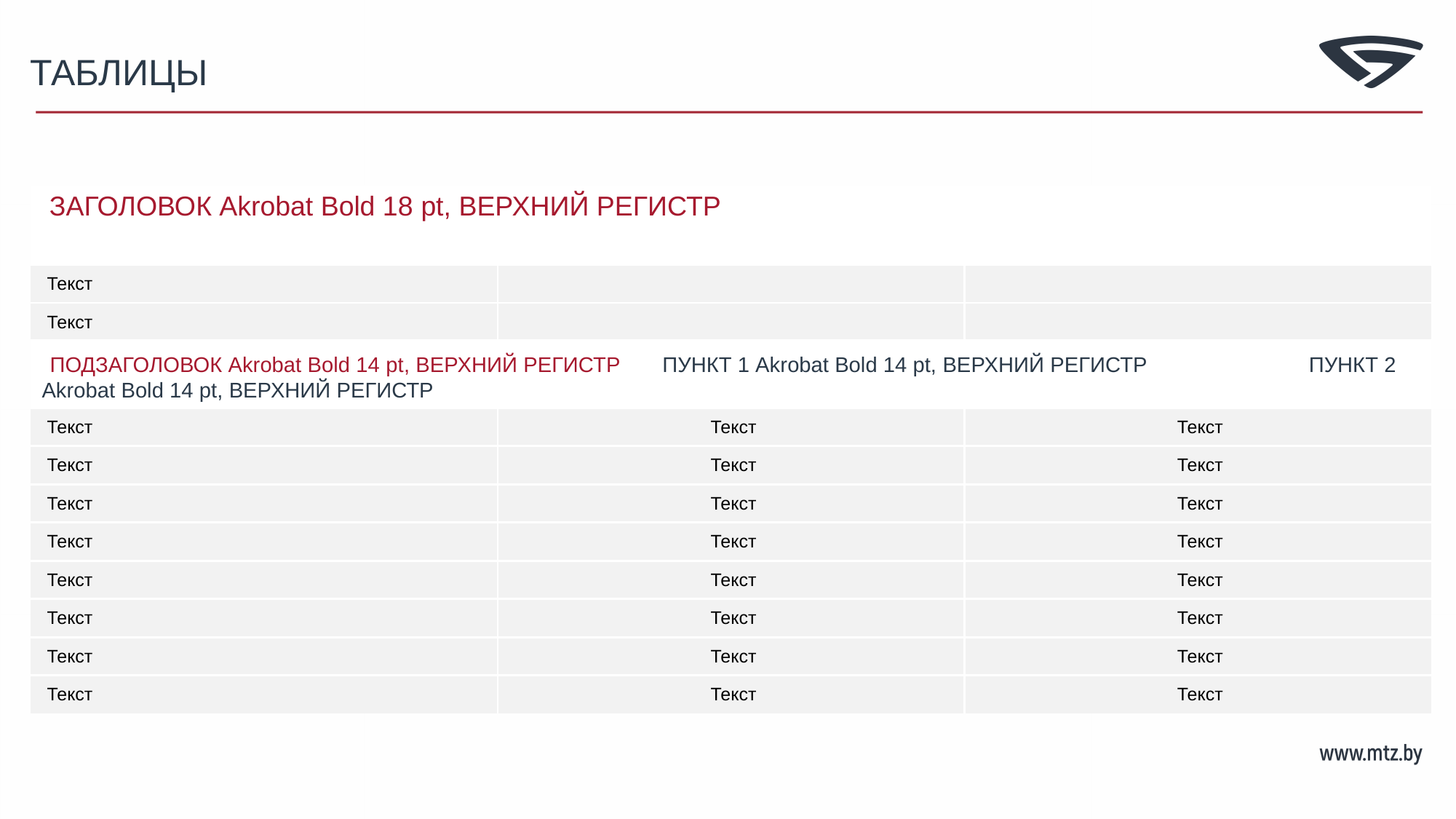

ТАБЛИЦЫ
| ЗАГОЛОВОК Akrobat Bold 18 pt, ВЕРХНИЙ РЕГИСТР |  |  |
| --- | --- | --- |
| Текст |  |  |
| Текст |  |  |
| ПОДЗАГОЛОВОК Akrobat Bold 14 pt, ВЕРХНИЙ РЕГИСТР ПУНКТ 1 Akrobat Bold 14 pt, ВЕРХНИЙ РЕГИСТР ПУНКТ 2 Akrobat Bold 14 pt, ВЕРХНИЙ РЕГИСТР |  |  |
| Текст | Текст | Текст |
| Текст | Текст | Текст |
| Текст | Текст | Текст |
| Текст | Текст | Текст |
| Текст | Текст | Текст |
| Текст | Текст | Текст |
| Текст | Текст | Текст |
| Текст | Текст | Текст |